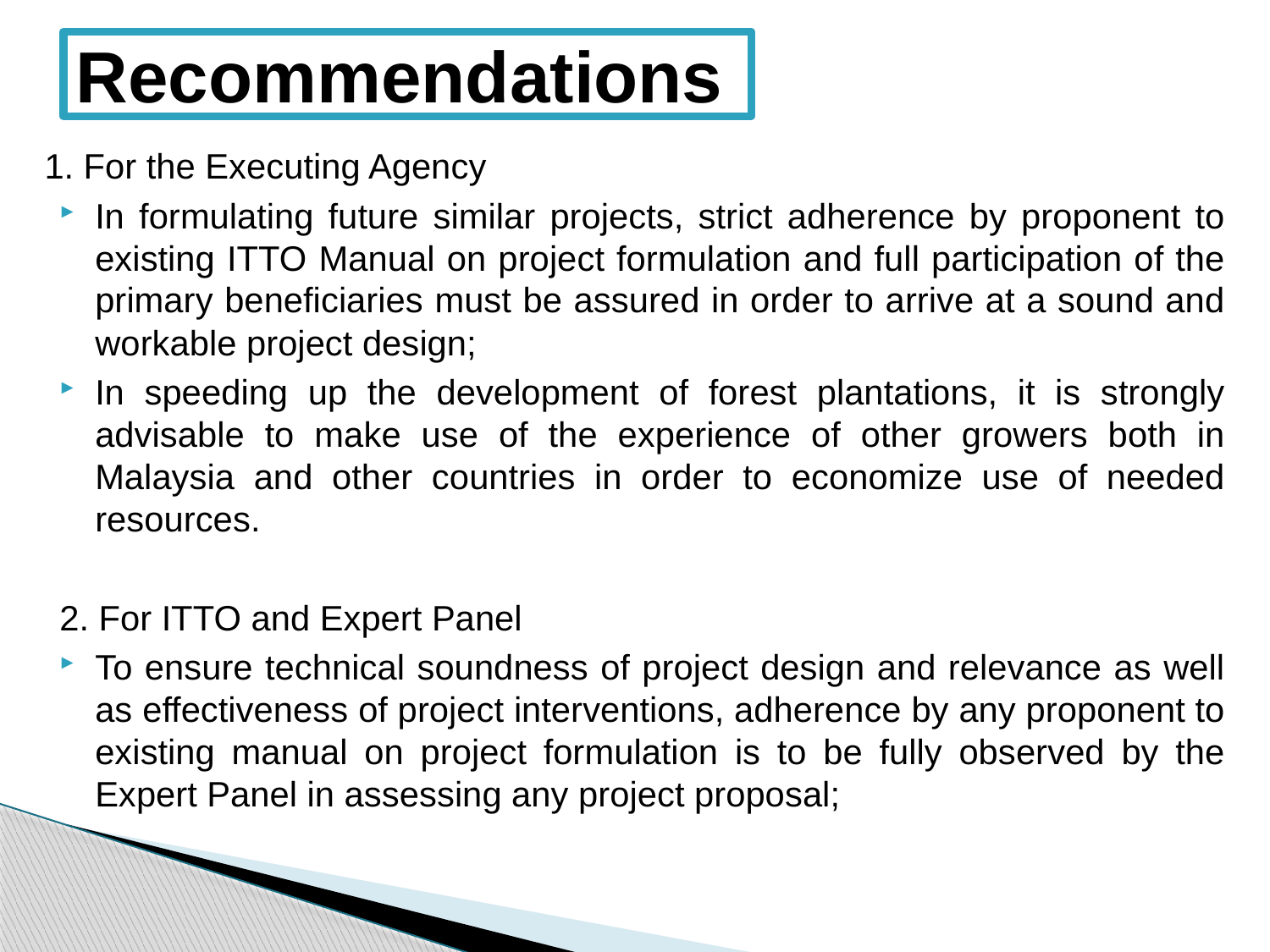

# Recommendations
1. For the Executing Agency
In formulating future similar projects, strict adherence by proponent to existing ITTO Manual on project formulation and full participation of the primary beneficiaries must be assured in order to arrive at a sound and workable project design;
In speeding up the development of forest plantations, it is strongly advisable to make use of the experience of other growers both in Malaysia and other countries in order to economize use of needed resources.

2. For ITTO and Expert Panel
To ensure technical soundness of project design and relevance as well as effectiveness of project interventions, adherence by any proponent to existing manual on project formulation is to be fully observed by the Expert Panel in assessing any project proposal;